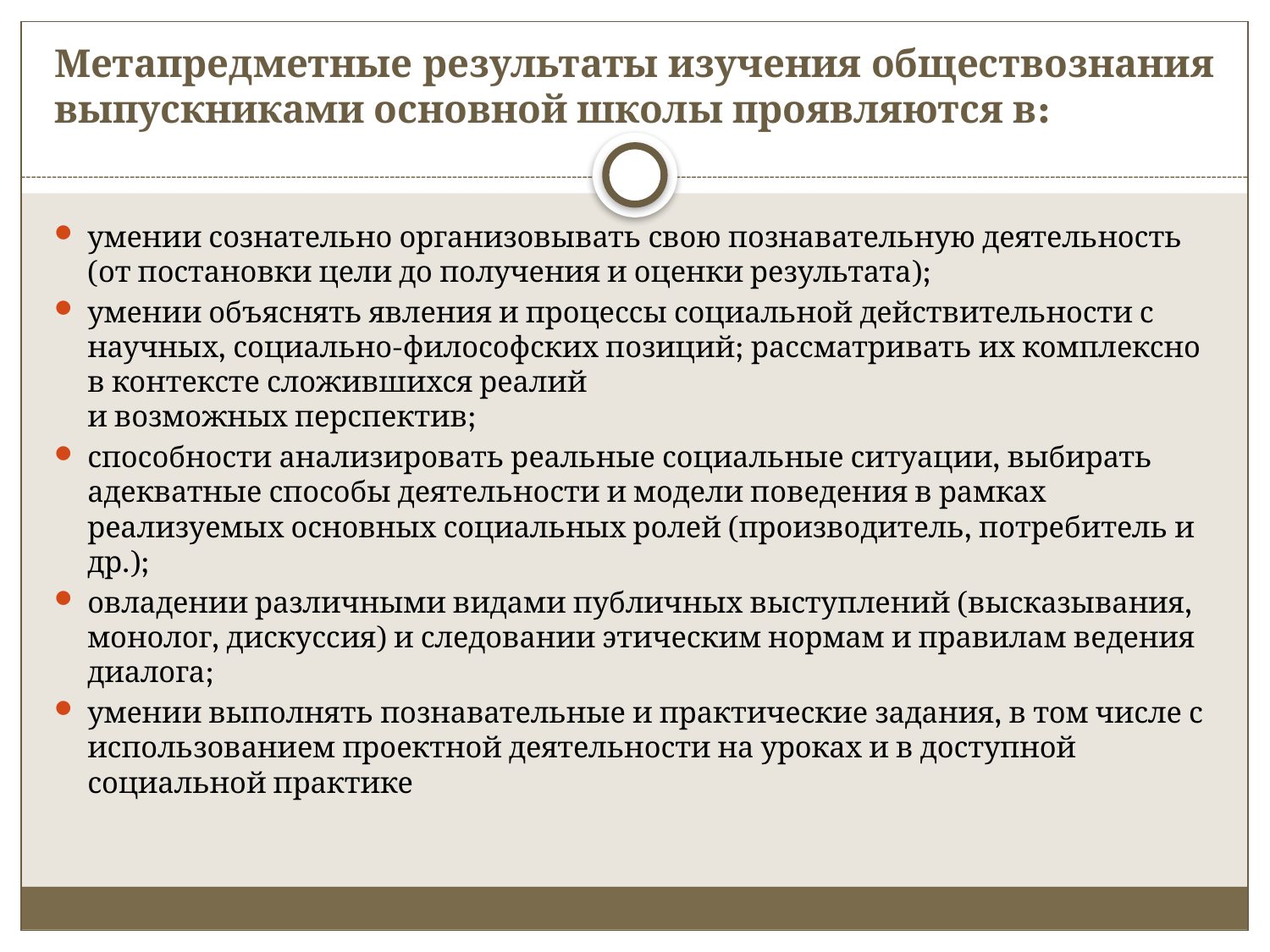

# Метапредметные результаты изучения обществознания выпускниками основной школы проявляются в:
умении сознательно организовывать свою познавательную деятельность (от постановки цели до получения и оценки результата);
умении объяснять явления и процессы социальной действительности с научных, социально-философских позиций; рассматривать их комплексно в контексте сложившихся реалий
и возможных перспектив;
способности анализировать реальные социальные ситуации, выбирать адекватные способы деятельности и модели поведения в рамках реализуемых основных социальных ролей (производитель, потребитель и др.);
овладении различными видами публичных выступлений (высказывания, монолог, дискуссия) и следовании этическим нормам и правилам ведения диалога;
умении выполнять познавательные и практические задания, в том числе с использованием проектной деятельности на уроках и в доступной социальной практике